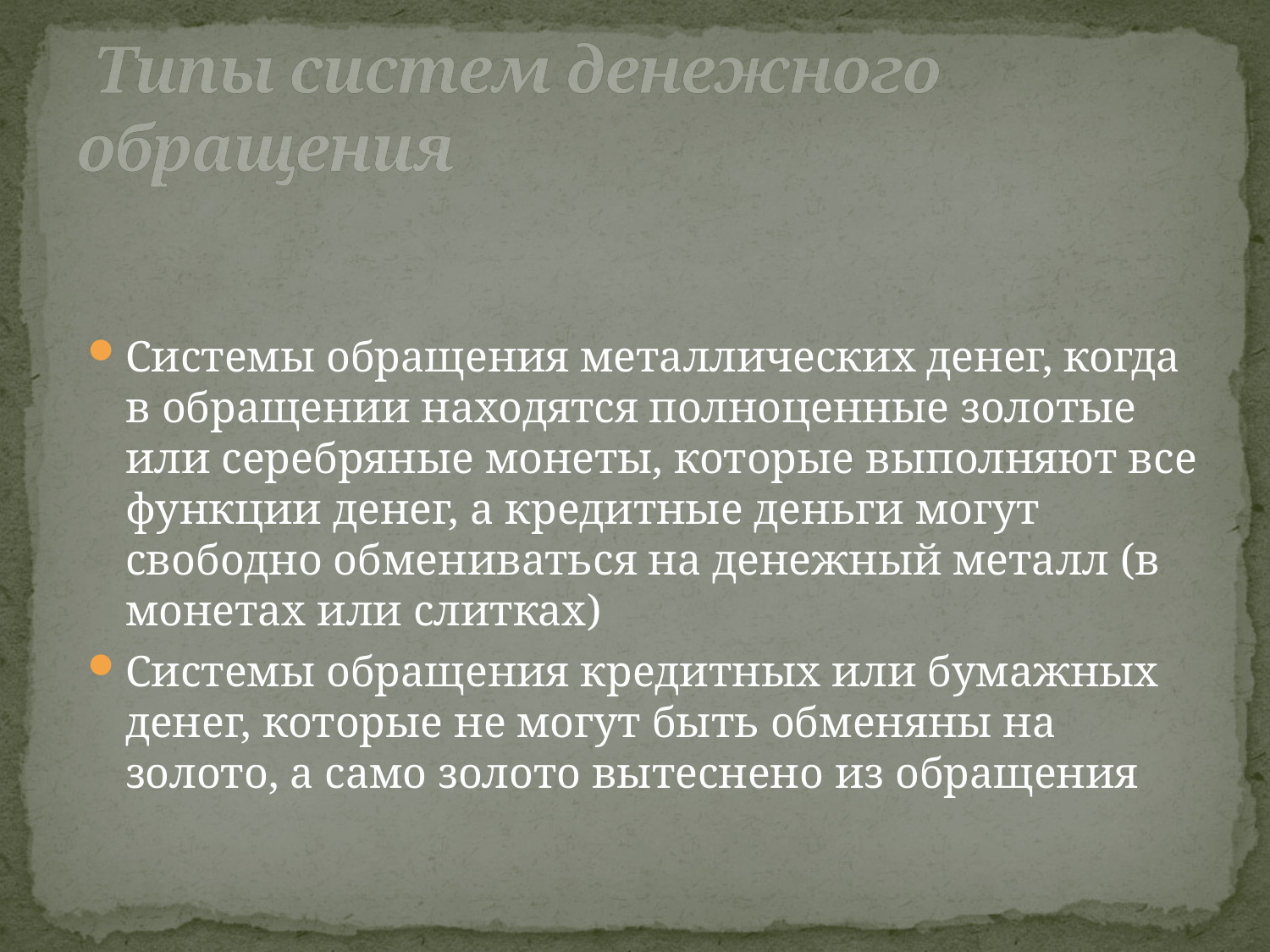

# Типы систем денежного обращения
Системы обращения металлических денег, когда в обращении находятся полноценные золотые или серебряные монеты, которые выполняют все функции денег, а кредитные деньги могут свободно обмениваться на денежный металл (в монетах или слитках)
Системы обращения кредитных или бумажных денег, которые не могут быть обменяны на золото, а само золото вытеснено из обращения